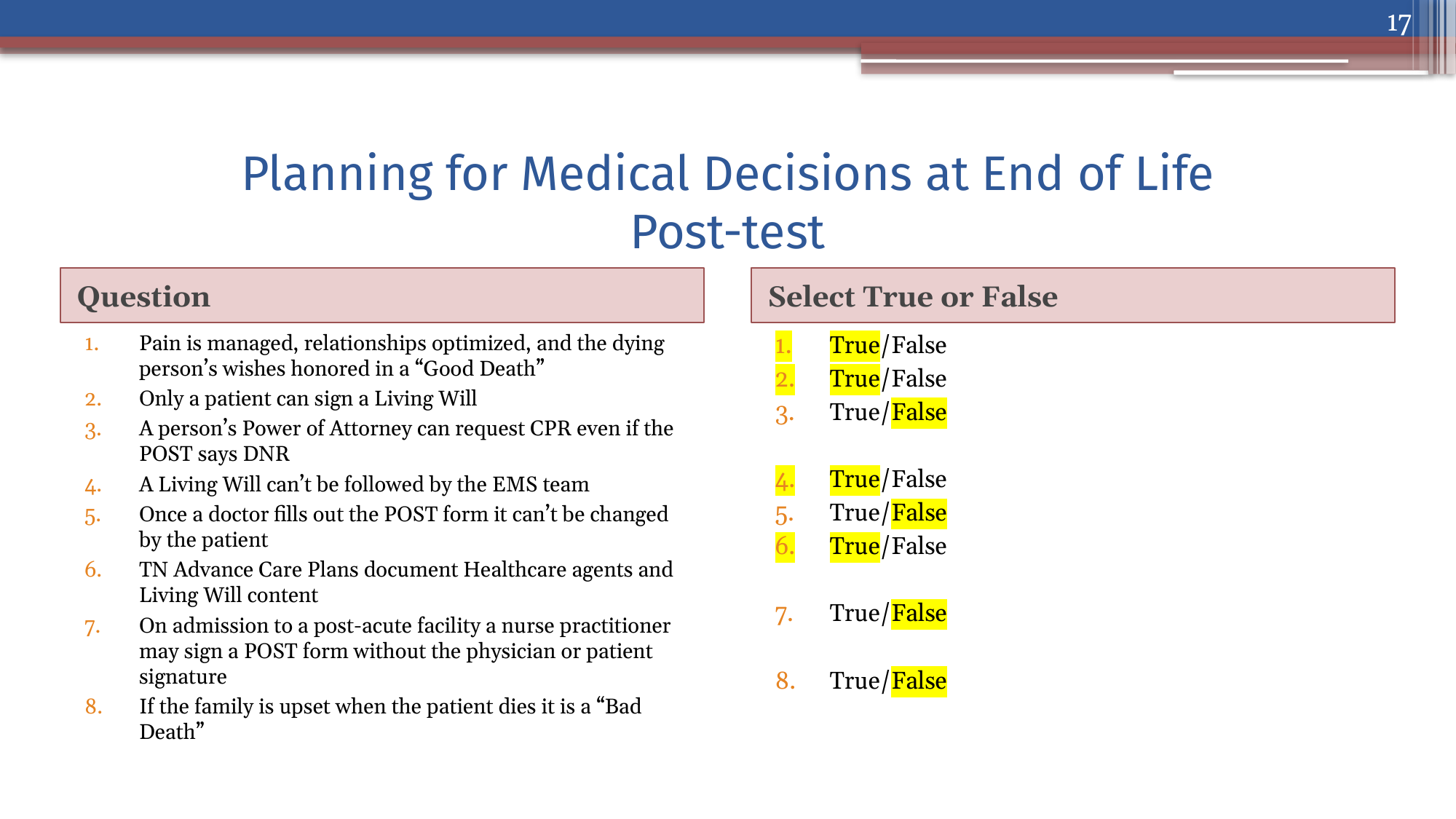

17
# Planning for Medical Decisions at End of Life Post-test
Question
Select True or False
Pain is managed, relationships optimized, and the dying person’s wishes honored in a “Good Death”
Only a patient can sign a Living Will
A person’s Power of Attorney can request CPR even if the POST says DNR
A Living Will can’t be followed by the EMS team
Once a doctor fills out the POST form it can’t be changed by the patient
TN Advance Care Plans document Healthcare agents and Living Will content
On admission to a post-acute facility a nurse practitioner may sign a POST form without the physician or patient signature
If the family is upset when the patient dies it is a “Bad Death”

True/False
True/False
True/False

True/False
True/False
True/False

True/False

True/False